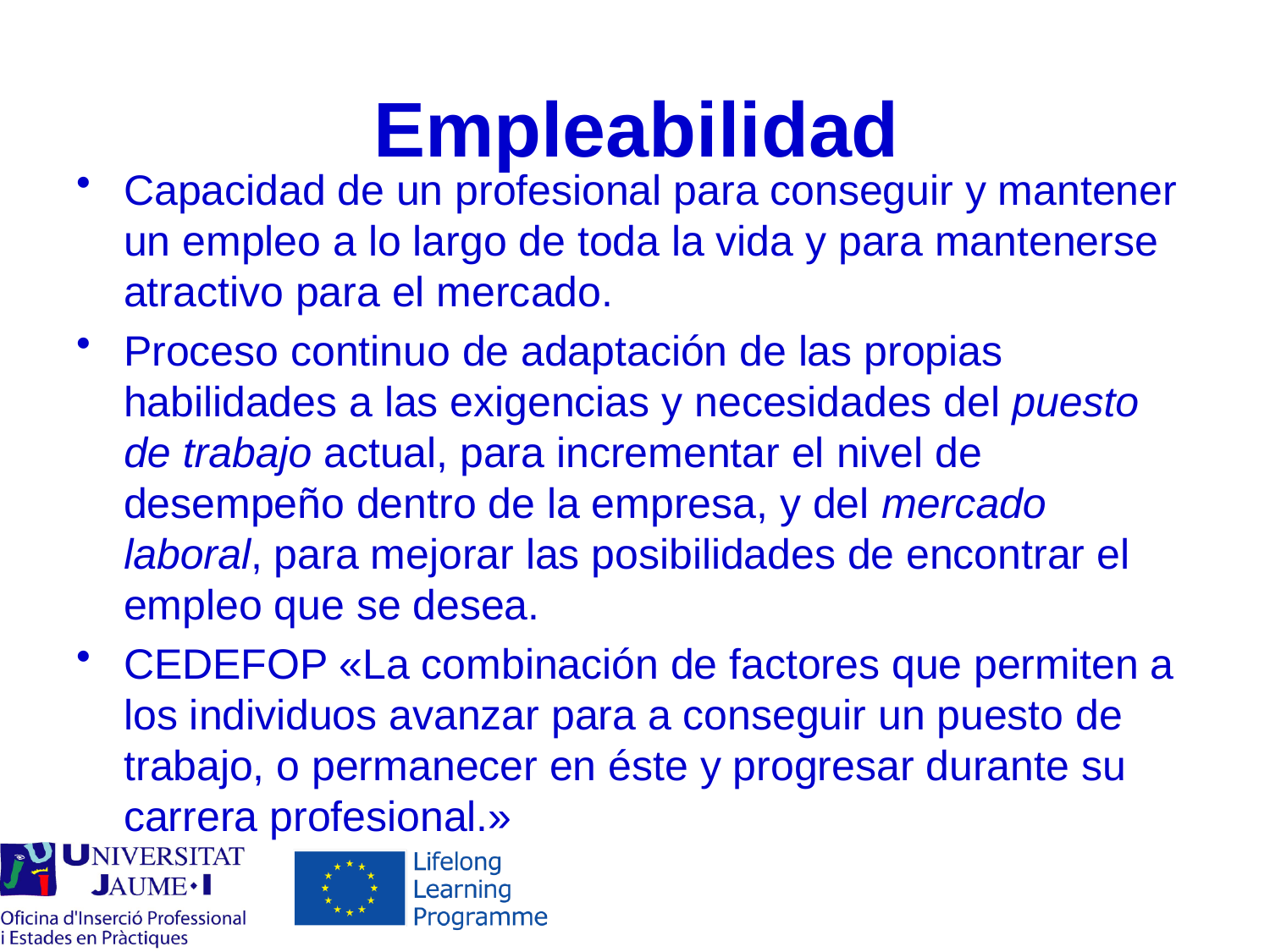

# Empleabilidad
Capacidad de un profesional para conseguir y mantener un empleo a lo largo de toda la vida y para mantenerse atractivo para el mercado.
Proceso continuo de adaptación de las propias habilidades a las exigencias y necesidades del puesto de trabajo actual, para incrementar el nivel de desempeño dentro de la empresa, y del mercado laboral, para mejorar las posibilidades de encontrar el empleo que se desea.
CEDEFOP «La combinación de factores que permiten a los individuos avanzar para a conseguir un puesto de trabajo, o permanecer en éste y progresar durante su carrera profesional.»